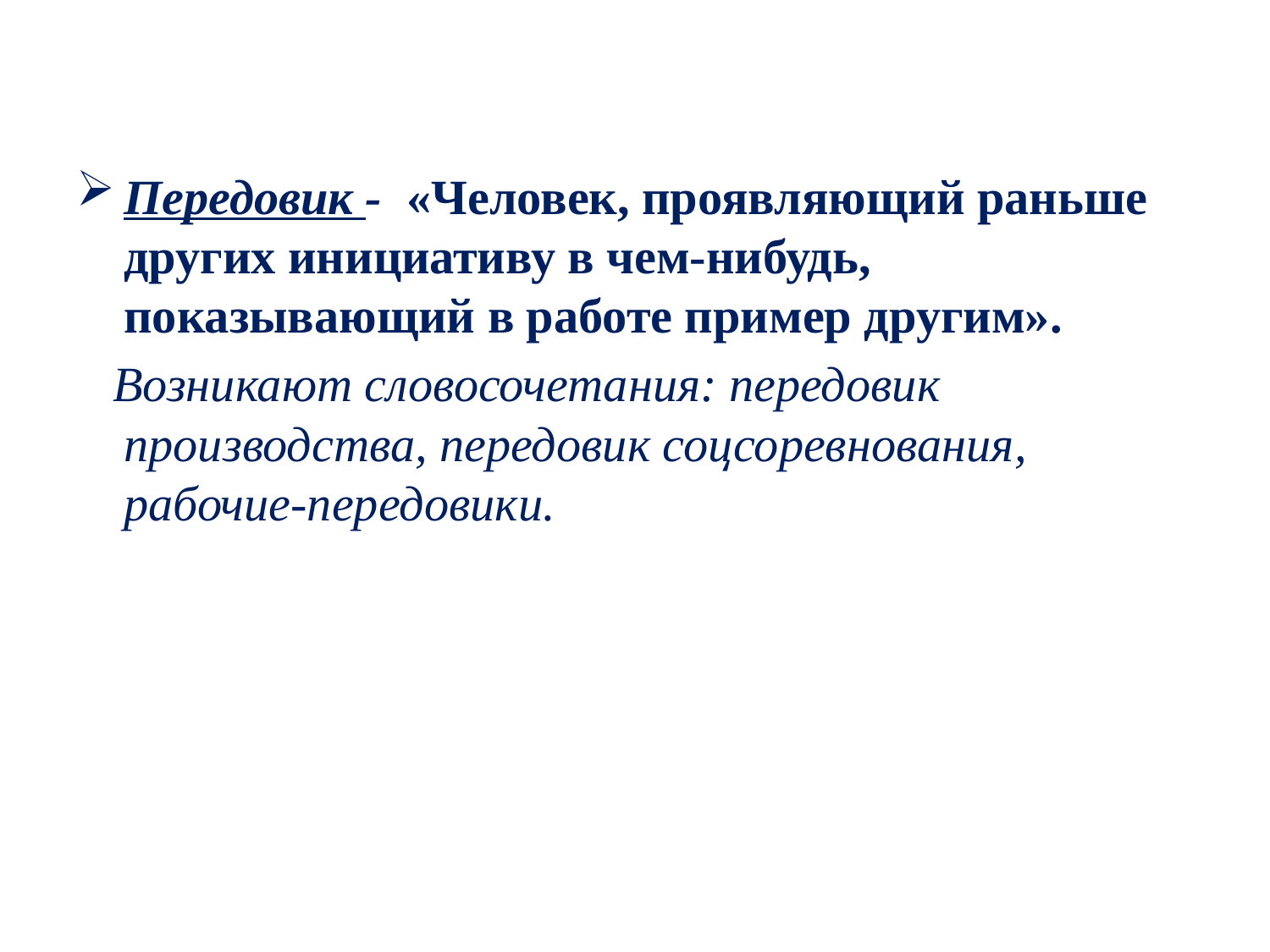

Передовик -  «Человек, проявляющий раньше других инициативу в чем-нибудь, показывающий в работе пример другим».
   Возникают словосочетания: передовик производства, передовик соцсоревнования, рабочие-передовики.